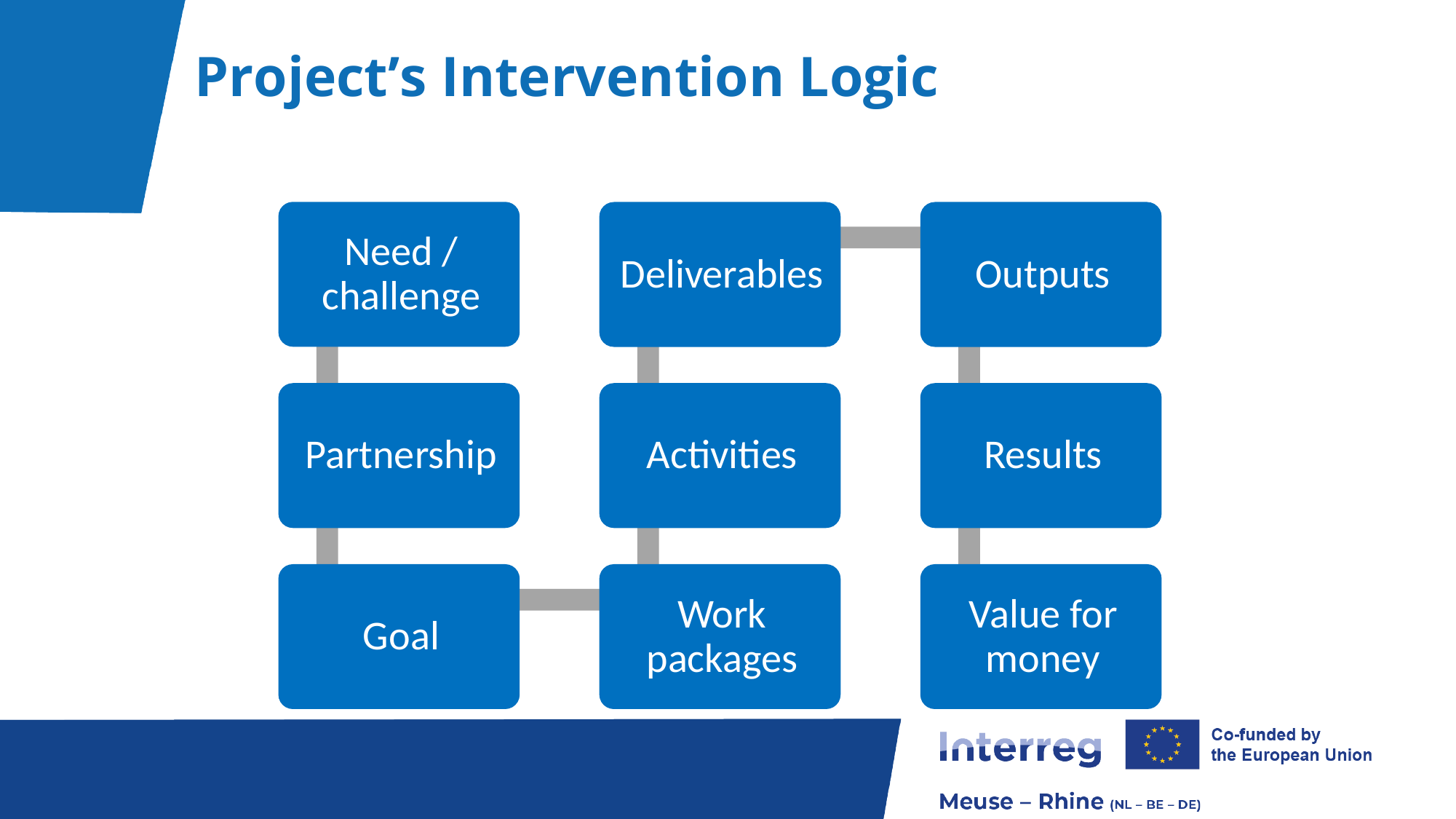

# Project’s Intervention Logic
Need / challenge
Partnership
Goal
Work packages
Activities
Deliverables
Outputs
Results
Value for money
Fact 2